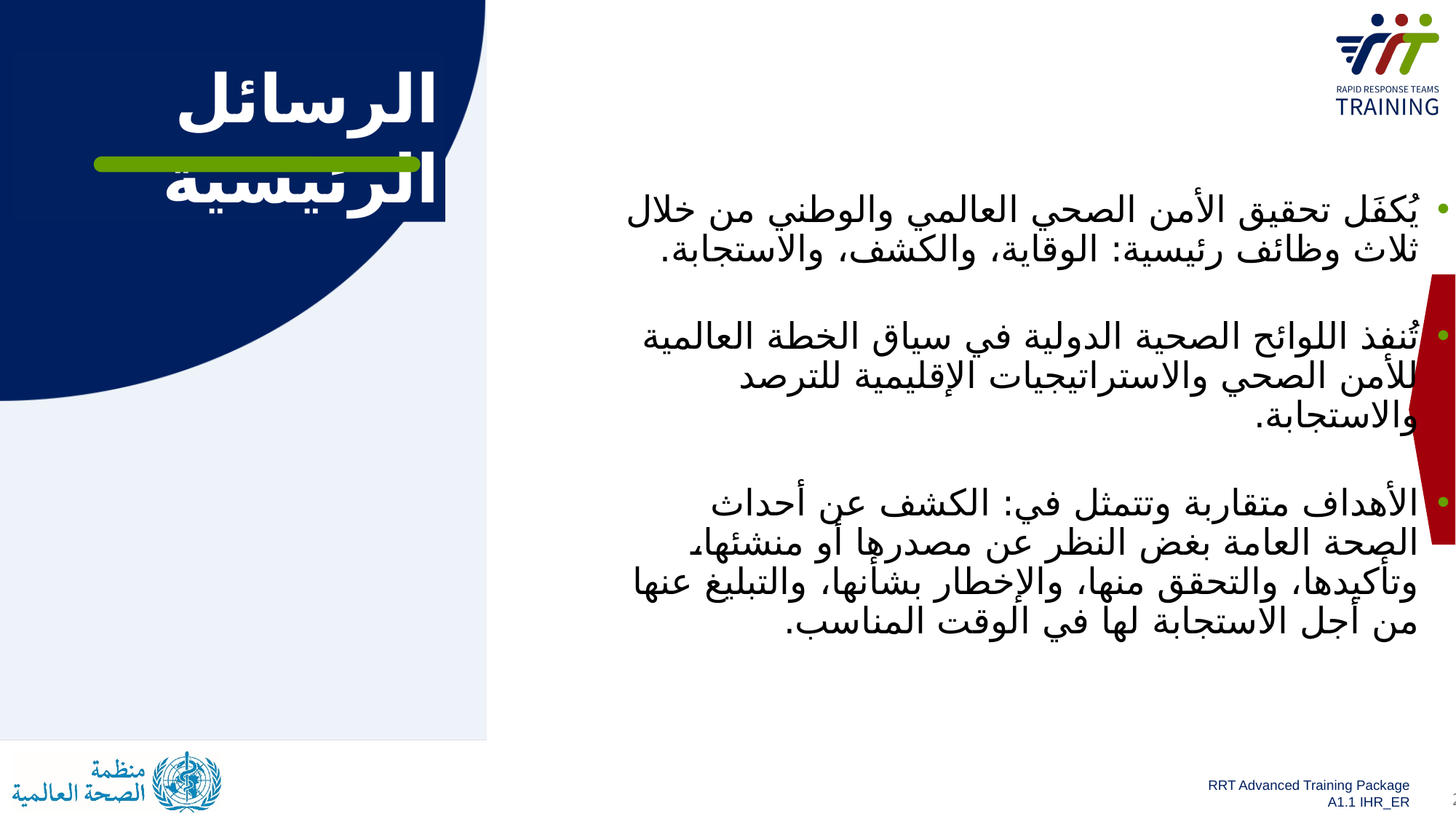

الرسائل الرئيسية

يُكفَل تحقيق الأمن الصحي العالمي والوطني من خلال ثلاث وظائف رئيسية: الوقاية، والكشف، والاستجابة.

تُنفذ اللوائح الصحية الدولية في سياق الخطة العالمية للأمن الصحي والاستراتيجيات الإقليمية للترصد والاستجابة.

الأهداف متقاربة وتتمثل في: الكشف عن أحداث الصحة العامة بغض النظر عن مصدرها أو منشئها، وتأكيدها، والتحقق منها، والإخطار بشأنها، والتبليغ عنها من أجل الاستجابة لها في الوقت المناسب.